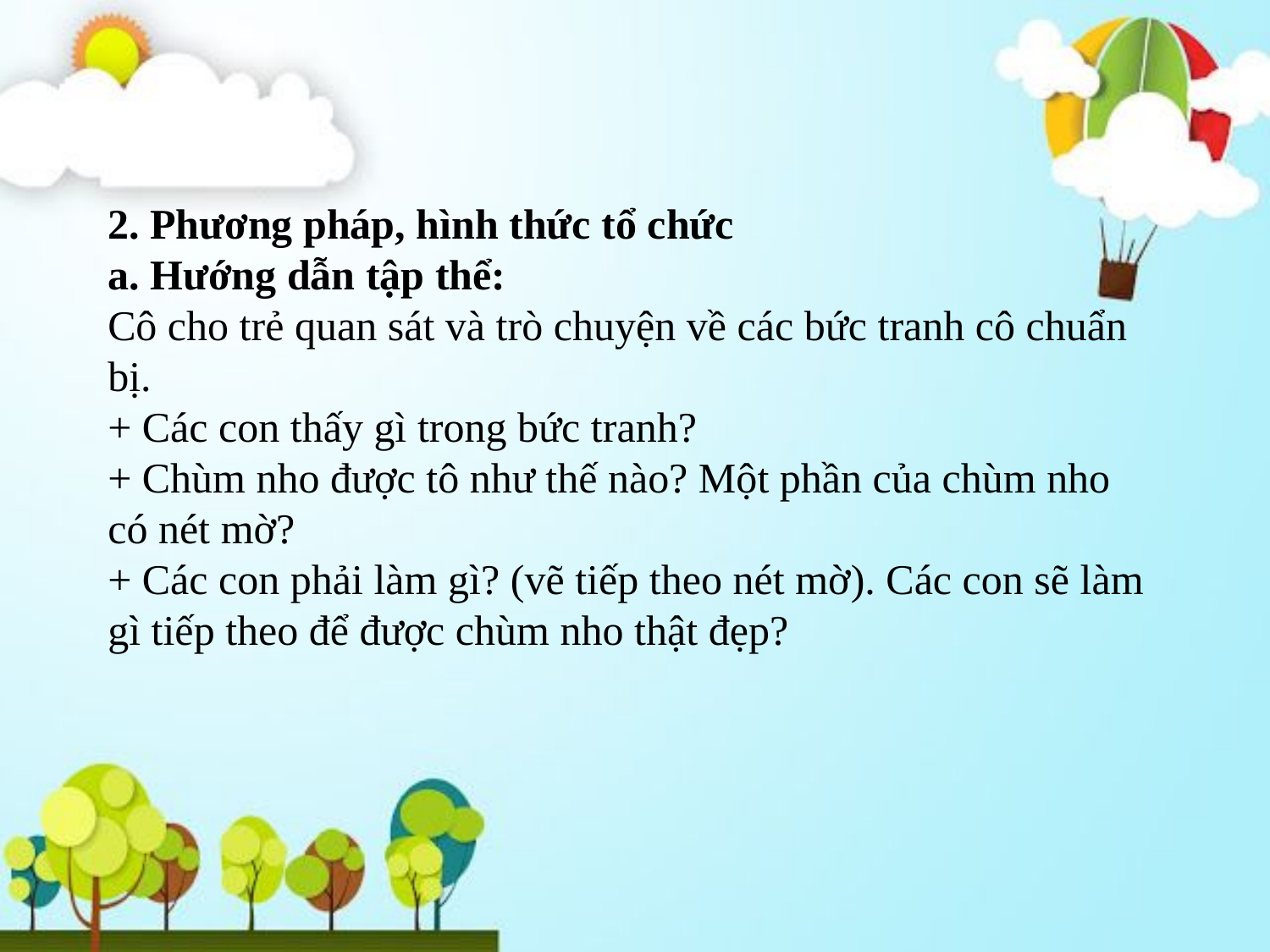

2. Phương pháp, hình thức tổ chức
a. Hướng dẫn tập thể:
Cô cho trẻ quan sát và trò chuyện về các bức tranh cô chuẩn bị.
+ Các con thấy gì trong bức tranh?
+ Chùm nho được tô như thế nào? Một phần của chùm nho có nét mờ?
+ Các con phải làm gì? (vẽ tiếp theo nét mờ). Các con sẽ làm gì tiếp theo để được chùm nho thật đẹp?